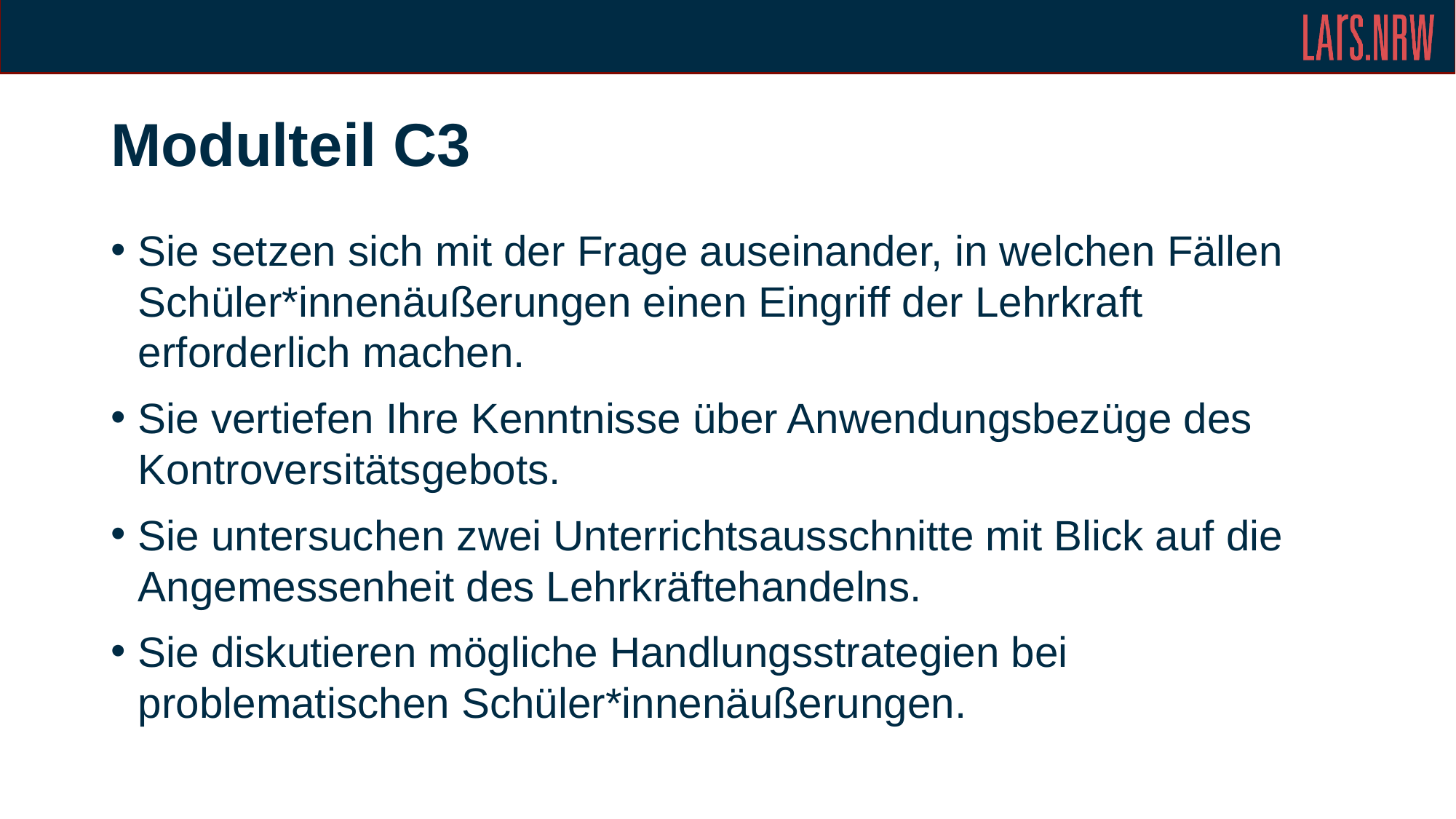

# Modulteil C3
Sie setzen sich mit der Frage auseinander, in welchen Fällen Schüler*innenäußerungen einen Eingriff der Lehrkraft erforderlich machen.
Sie vertiefen Ihre Kenntnisse über Anwendungsbezüge des Kontroversitätsgebots.
Sie untersuchen zwei Unterrichtsausschnitte mit Blick auf die Angemessenheit des Lehrkräftehandelns.
Sie diskutieren mögliche Handlungsstrategien bei problematischen Schüler*innenäußerungen.